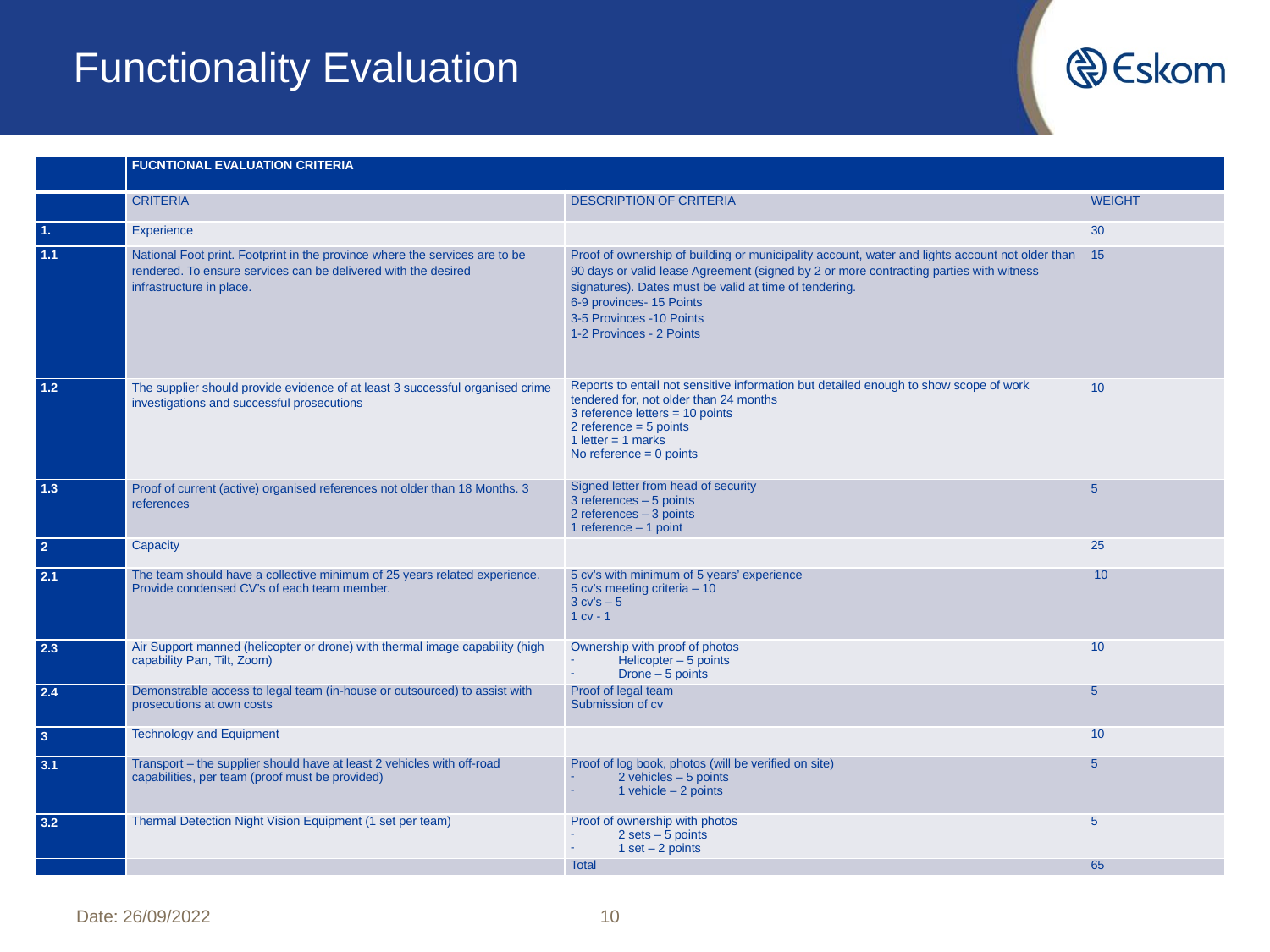

# Functionality Evaluation
|  | FUCNTIONAL EVALUATION CRITERIA |  |  |
| --- | --- | --- | --- |
|  | CRITERIA | DESCRIPTION OF CRITERIA | WEIGHT |
| 1. | Experience |  | 30 |
| 1.1 | National Foot print. Footprint in the province where the services are to be rendered. To ensure services can be delivered with the desired infrastructure in place. | Proof of ownership of building or municipality account, water and lights account not older than 90 days or valid lease Agreement (signed by 2 or more contracting parties with witness signatures). Dates must be valid at time of tendering. 6-9 provinces- 15 Points 3-5 Provinces -10 Points 1-2 Provinces - 2 Points | 15 |
| 1.2 | The supplier should provide evidence of at least 3 successful organised crime investigations and successful prosecutions | Reports to entail not sensitive information but detailed enough to show scope of work tendered for, not older than 24 months 3 reference letters = 10 points 2 reference = 5 points 1 letter = 1 marks No reference = 0 points | 10 |
| 1.3 | Proof of current (active) organised references not older than 18 Months. 3 references | Signed letter from head of security 3 references – 5 points 2 references – 3 points 1 reference – 1 point | 5 |
| 2 | Capacity |  | 25 |
| 2.1 | The team should have a collective minimum of 25 years related experience. Provide condensed CV’s of each team member. | 5 cv’s with minimum of 5 years’ experience 5 cv’s meeting criteria – 10 3 cv’s – 5 1 cv - 1 | 10 |
| 2.3 | Air Support manned (helicopter or drone) with thermal image capability (high capability Pan, Tilt, Zoom) | Ownership with proof of photos Helicopter – 5 points Drone – 5 points | 10 |
| 2.4 | Demonstrable access to legal team (in-house or outsourced) to assist with prosecutions at own costs | Proof of legal team Submission of cv | 5 |
| 3 | Technology and Equipment |  | 10 |
| 3.1 | Transport – the supplier should have at least 2 vehicles with off-road capabilities, per team (proof must be provided) | Proof of log book, photos (will be verified on site) 2 vehicles – 5 points 1 vehicle – 2 points | 5 |
| 3.2 | Thermal Detection Night Vision Equipment (1 set per team) | Proof of ownership with photos 2 sets – 5 points 1 set – 2 points | 5 |
|  |  | Total | 65 |
Date: 26/09/2022
10